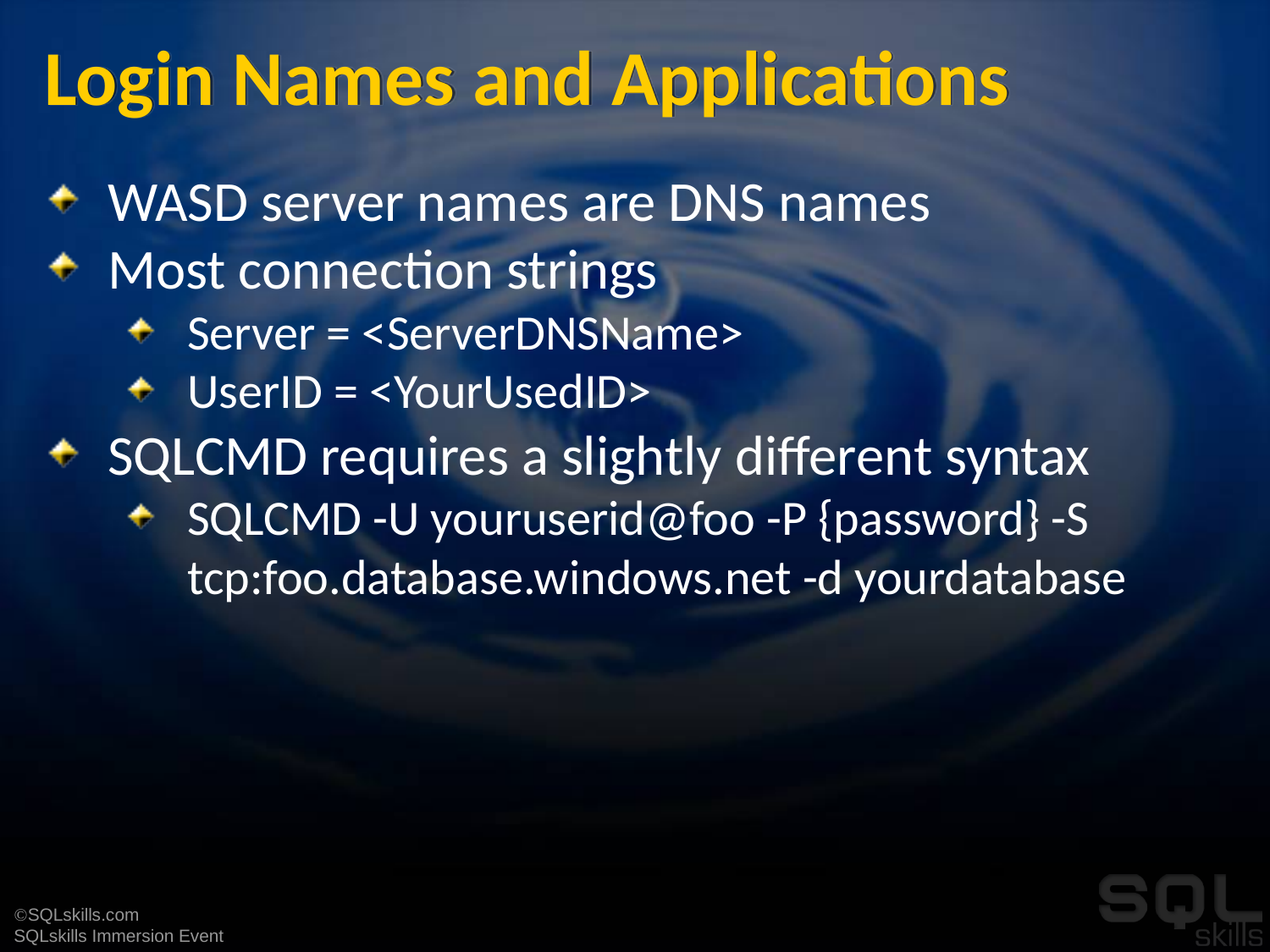

# Login Names and Applications
WASD server names are DNS names
Most connection strings
Server = <ServerDNSName>
UserID = <YourUsedID>
SQLCMD requires a slightly different syntax
SQLCMD -U youruserid@foo -P {password} -S tcp:foo.database.windows.net -d yourdatabase